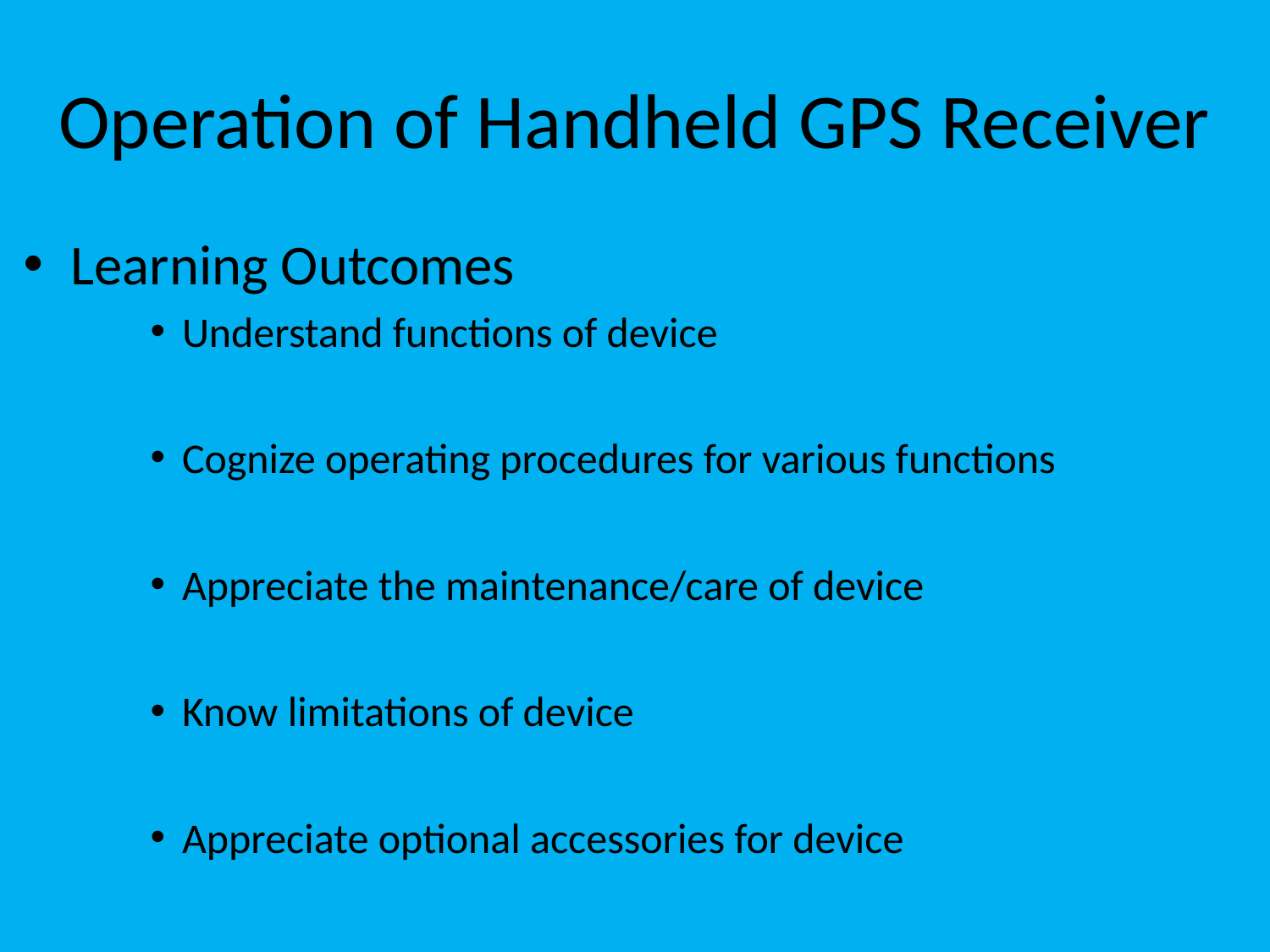

# Operation of Handheld GPS Receiver
Learning Outcomes
Understand functions of device

Cognize operating procedures for various functions

Appreciate the maintenance/care of device

Know limitations of device

Appreciate optional accessories for device